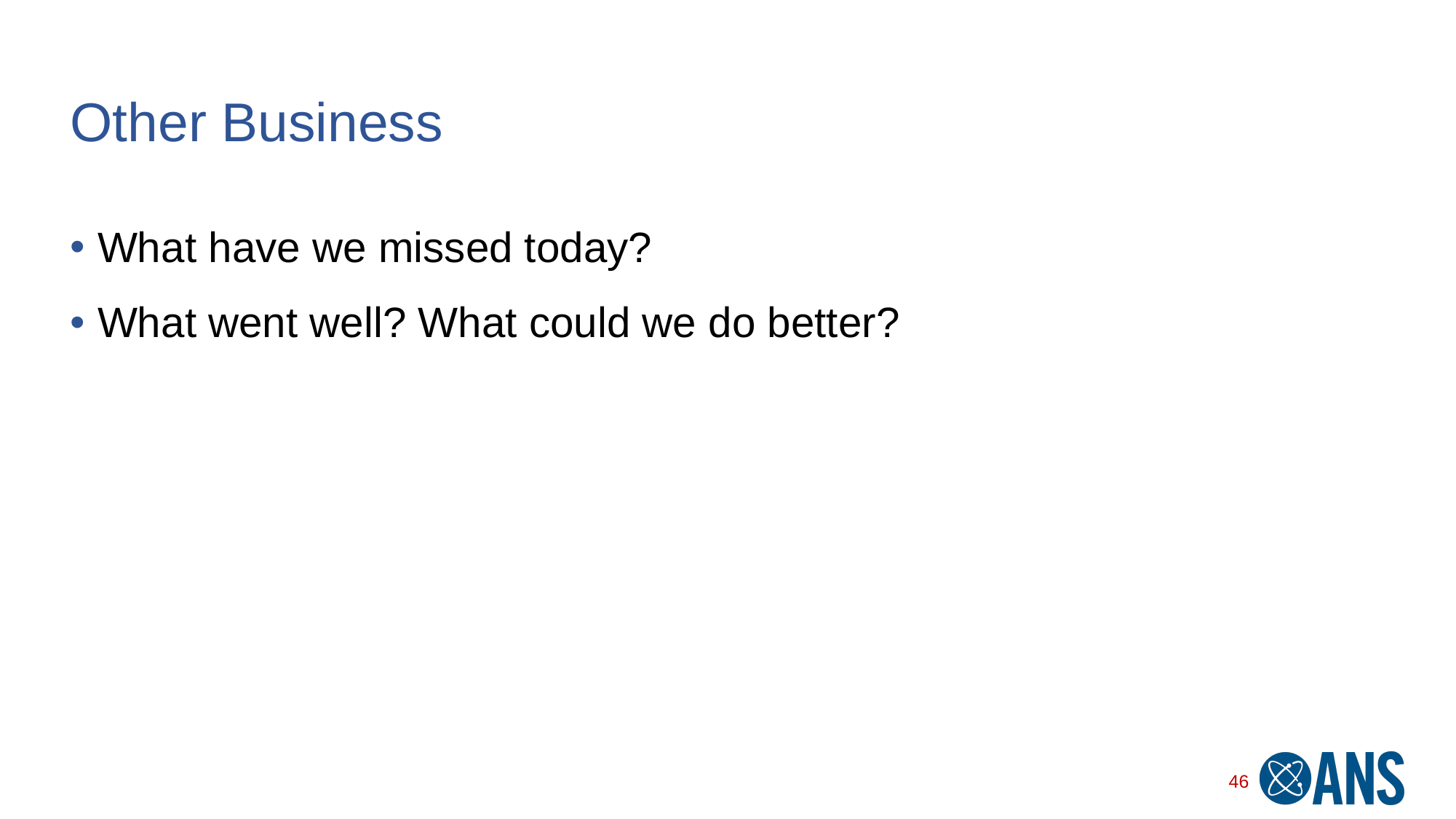

# Other Business
What have we missed today?
What went well? What could we do better?
46